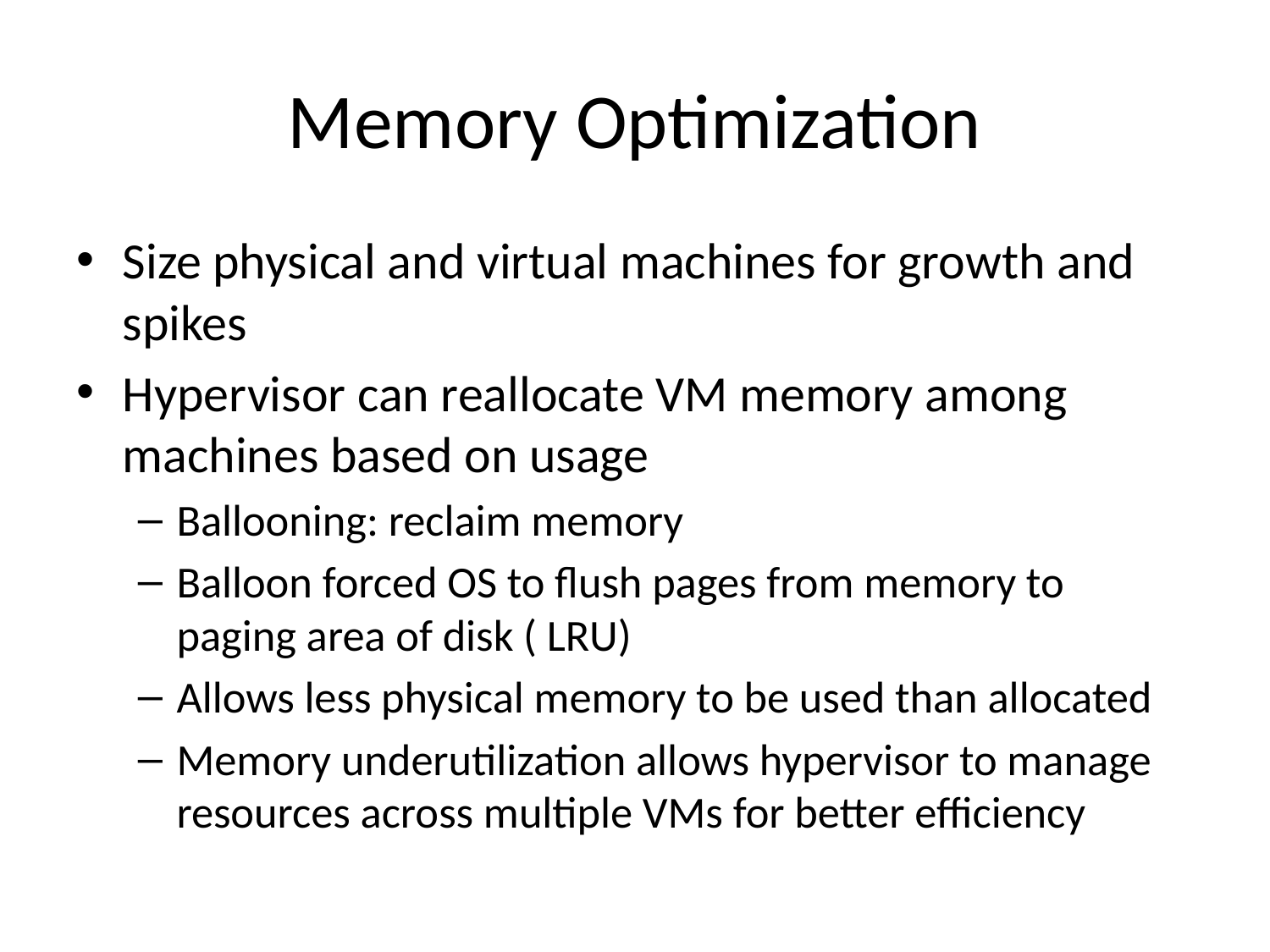

# Memory Optimization
Size physical and virtual machines for growth and spikes
Hypervisor can reallocate VM memory among machines based on usage
Ballooning: reclaim memory
Balloon forced OS to flush pages from memory to paging area of disk ( LRU)
Allows less physical memory to be used than allocated
Memory underutilization allows hypervisor to manage resources across multiple VMs for better efficiency